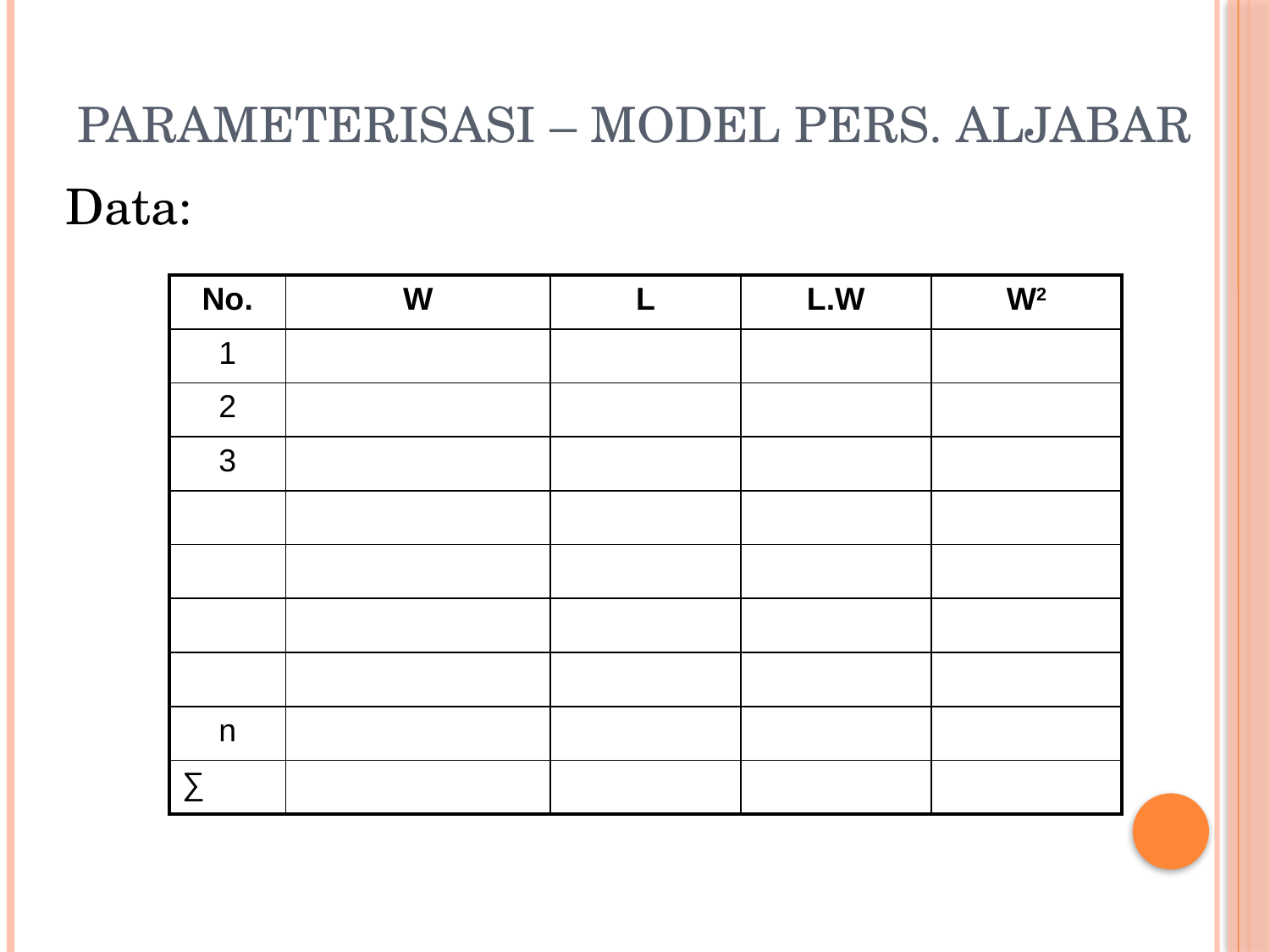

# Parameterisasi – Model Pers. Aljabar
Data:
| No. | W | L | L.W | W2 |
| --- | --- | --- | --- | --- |
| 1 |  |  |  |  |
| 2 |  |  |  |  |
| 3 |  |  |  |  |
|  |  |  |  |  |
|  |  |  |  |  |
|  |  |  |  |  |
|  |  |  |  |  |
| n |  |  |  |  |
| ∑ |  |  |  |  |